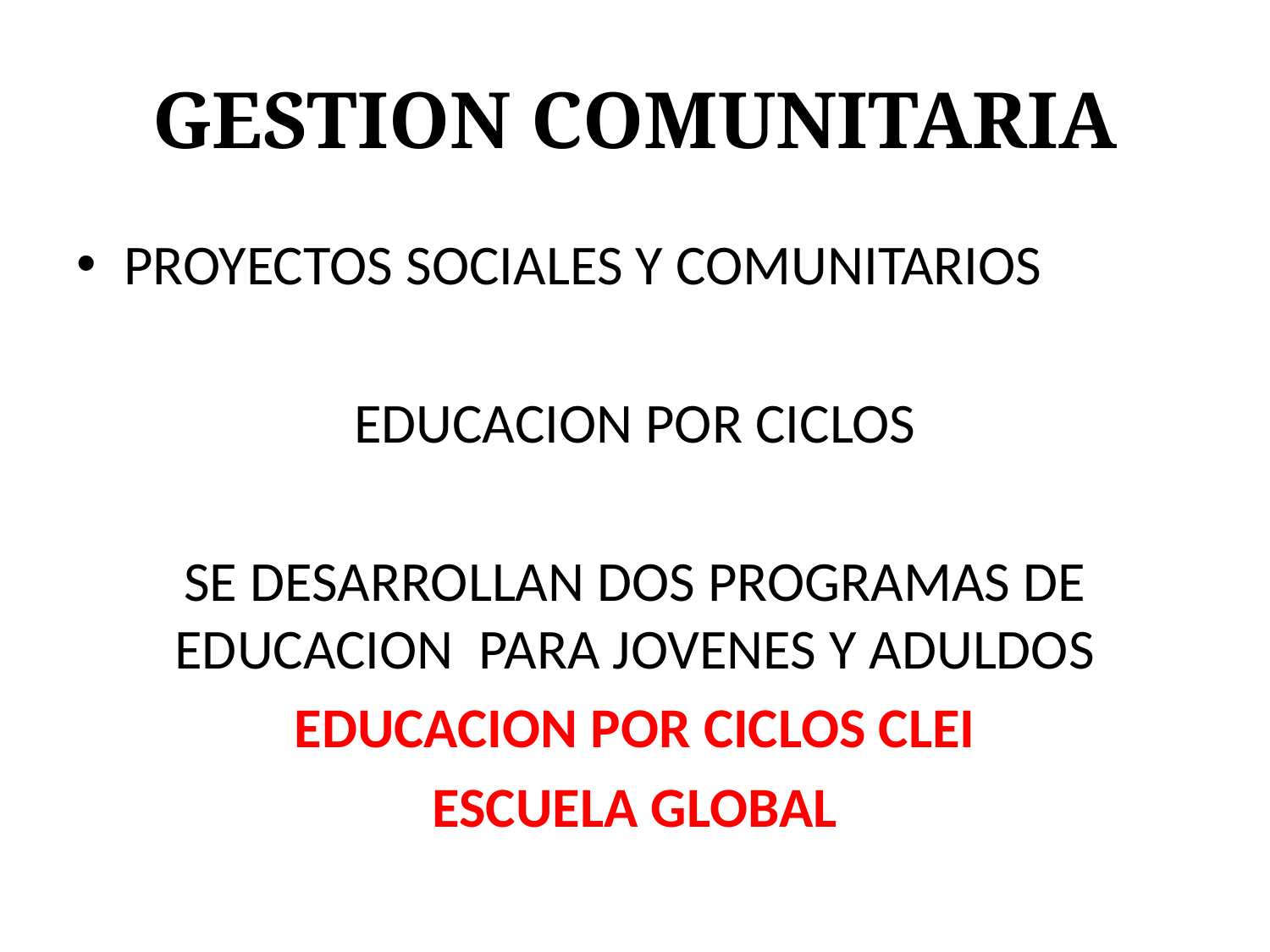

# GESTION COMUNITARIA
PROYECTOS SOCIALES Y COMUNITARIOS

EDUCACION POR CICLOS

SE DESARROLLAN DOS PROGRAMAS DE EDUCACION  PARA JOVENES Y ADULDOS
EDUCACION POR CICLOS CLEI
ESCUELA GLOBAL